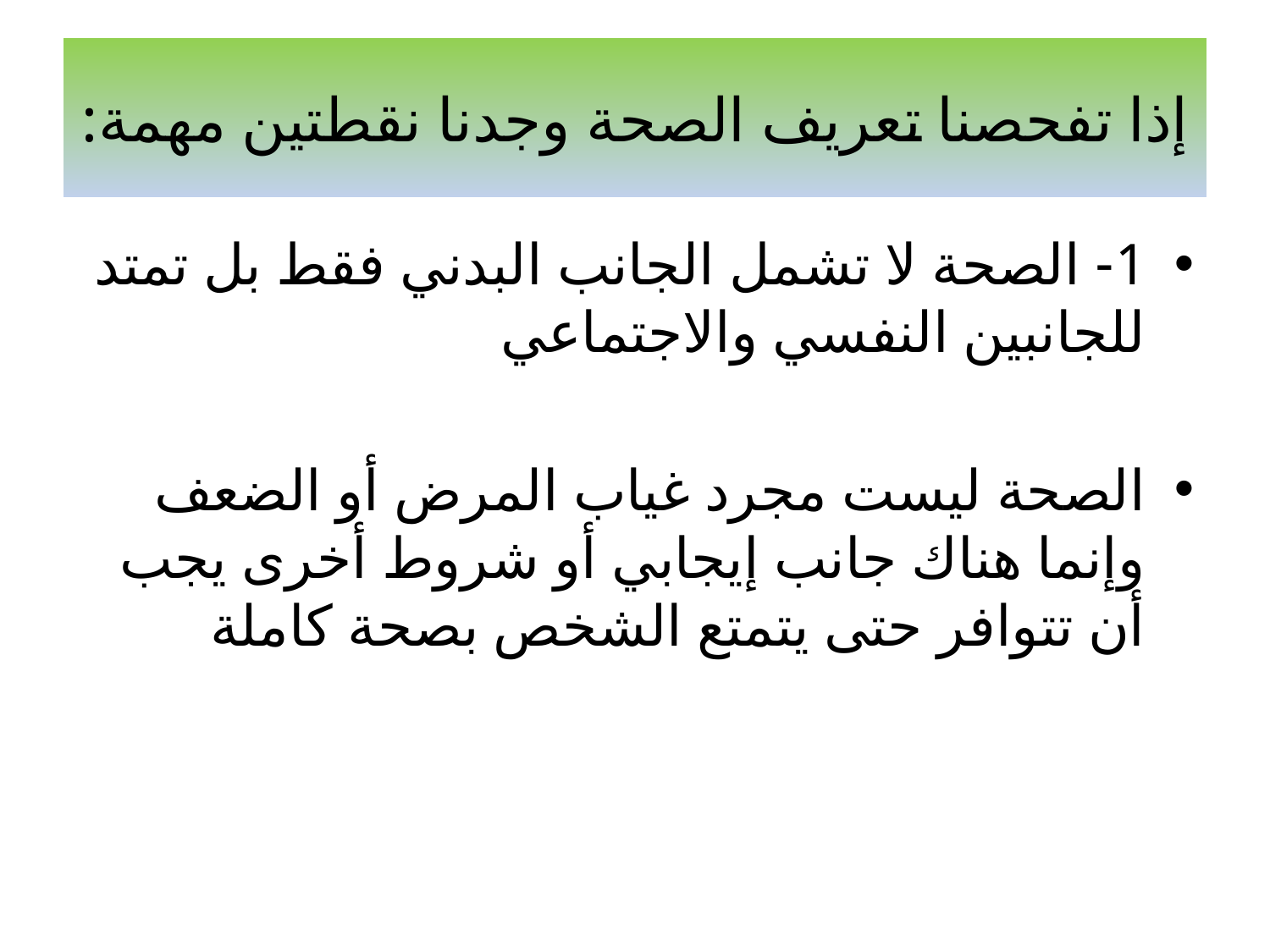

# إذا تفحصنا تعريف الصحة وجدنا نقطتين مهمة:
1- الصحة لا تشمل الجانب البدني فقط بل تمتد للجانبين النفسي والاجتماعي

الصحة ليست مجرد غياب المرض أو الضعف وإنما هناك جانب إيجابي أو شروط أخرى يجب أن تتوافر حتى يتمتع الشخص بصحة كاملة